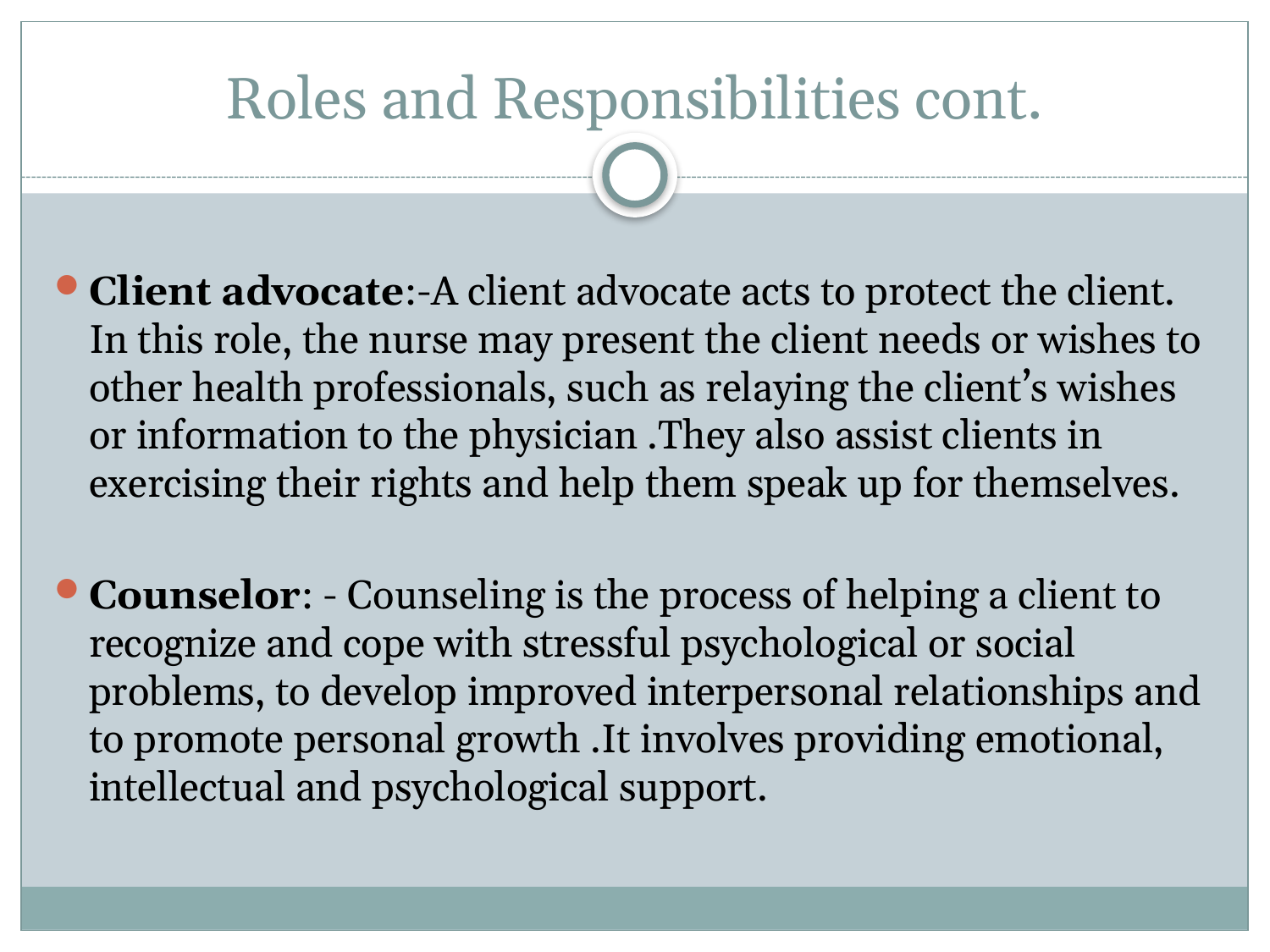

# Roles and Responsibilities cont.

Client advocate:-A client advocate acts to protect the client. In this role, the nurse may present the client needs or wishes to other health professionals, such as relaying the client’s wishes or information to the physician .They also assist clients in exercising their rights and help them speak up for themselves.

Counselor: - Counseling is the process of helping a client to recognize and cope with stressful psychological or social problems, to develop improved interpersonal relationships and to promote personal growth .It involves providing emotional, intellectual and psychological support.